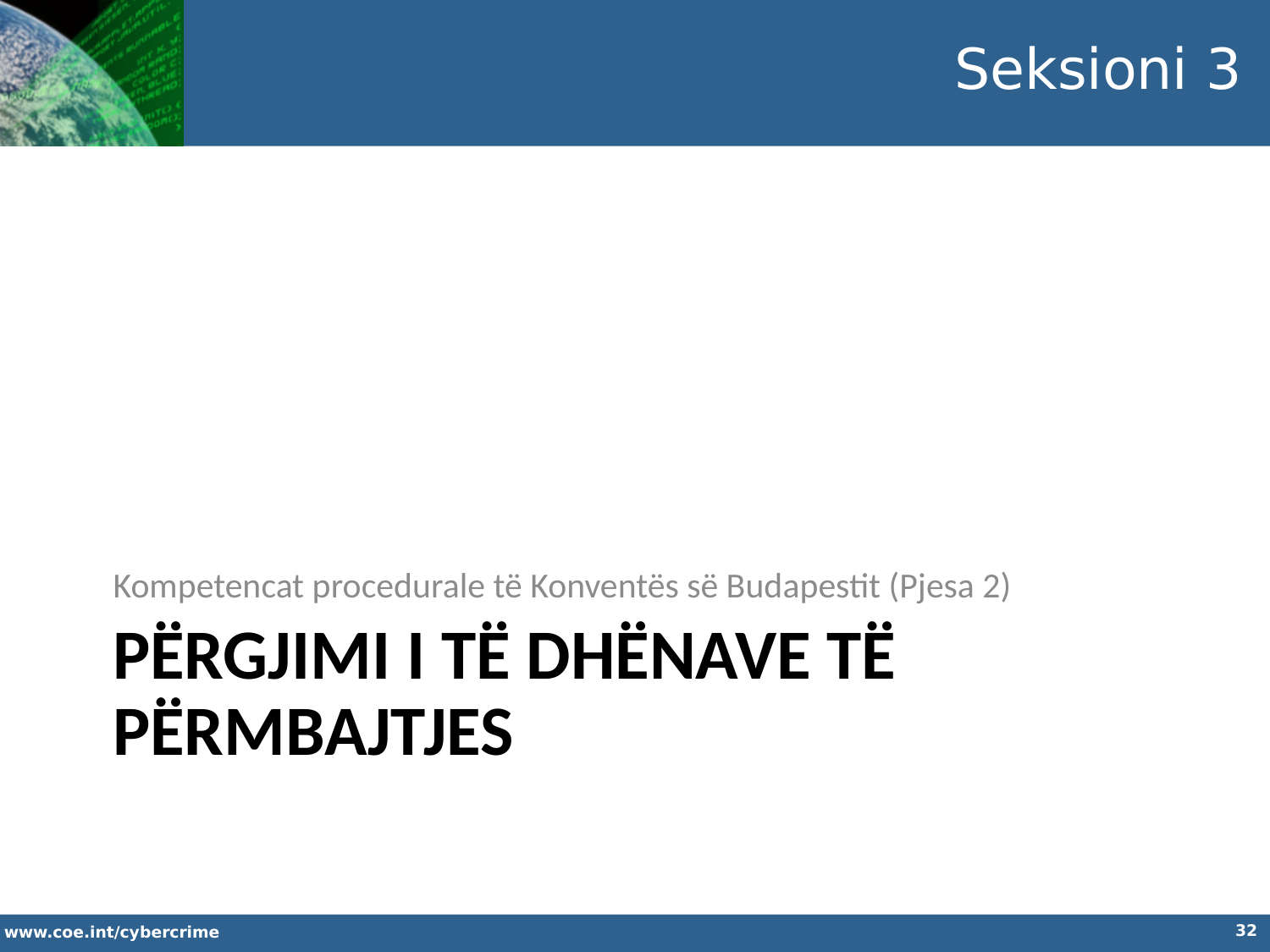

Seksioni 3
Kompetencat procedurale të Konventës së Budapestit (Pjesa 2)
# PËRGJIMI I TË DHËNAVE TË PËRMBAJTJES